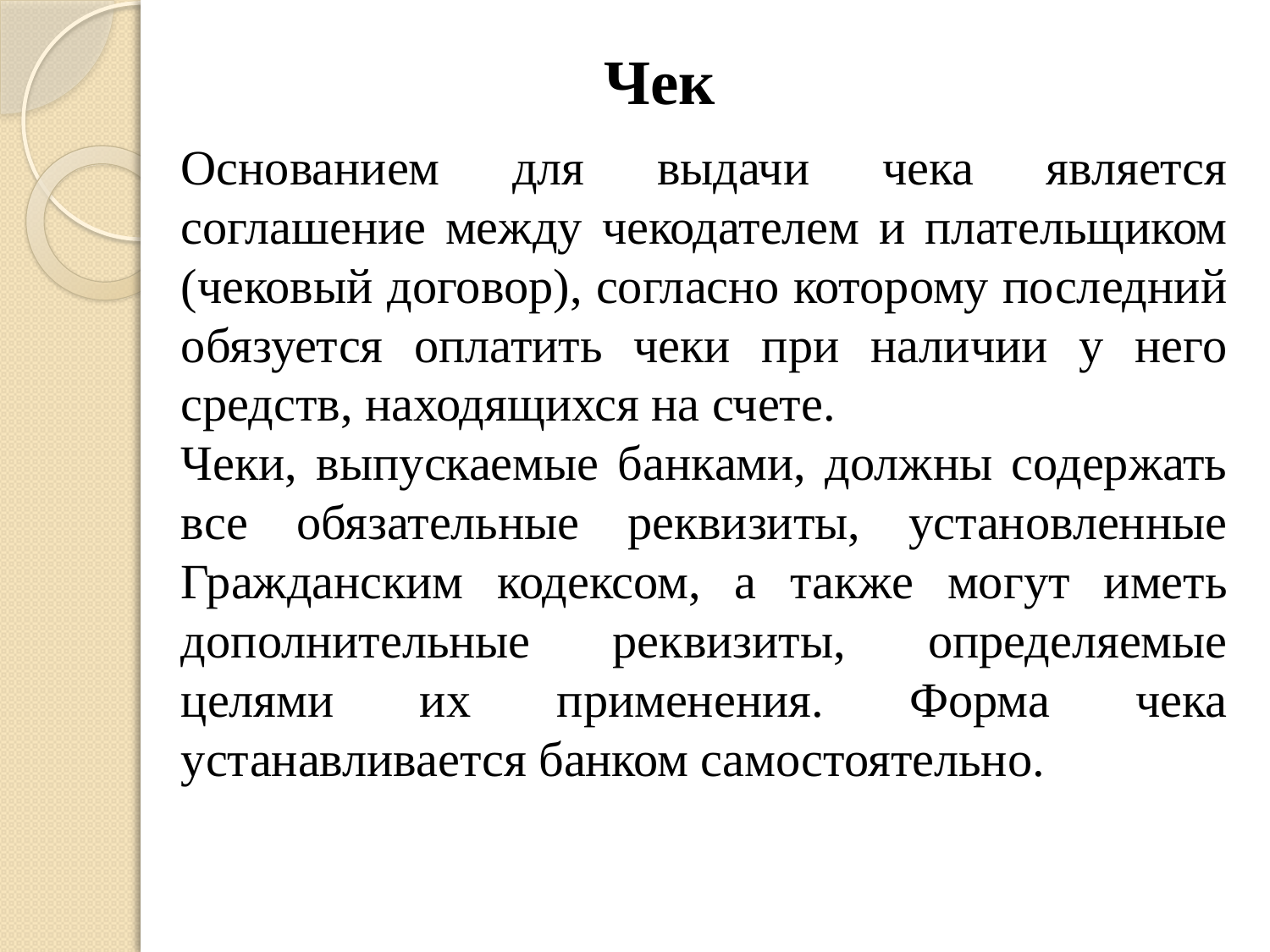

# Чек
Основанием для выдачи чека является соглашение между чекодателем и плательщиком (чековый договор), согласно которому последний обязуется оплатить чеки при наличии у него средств, находящихся на счете.
Чеки, выпускаемые банками, должны содержать все обязательные реквизиты, установленные Гражданским кодексом, а также могут иметь дополнительные реквизиты, определяемые целями их применения. Форма чека устанавливается банком самостоятельно.